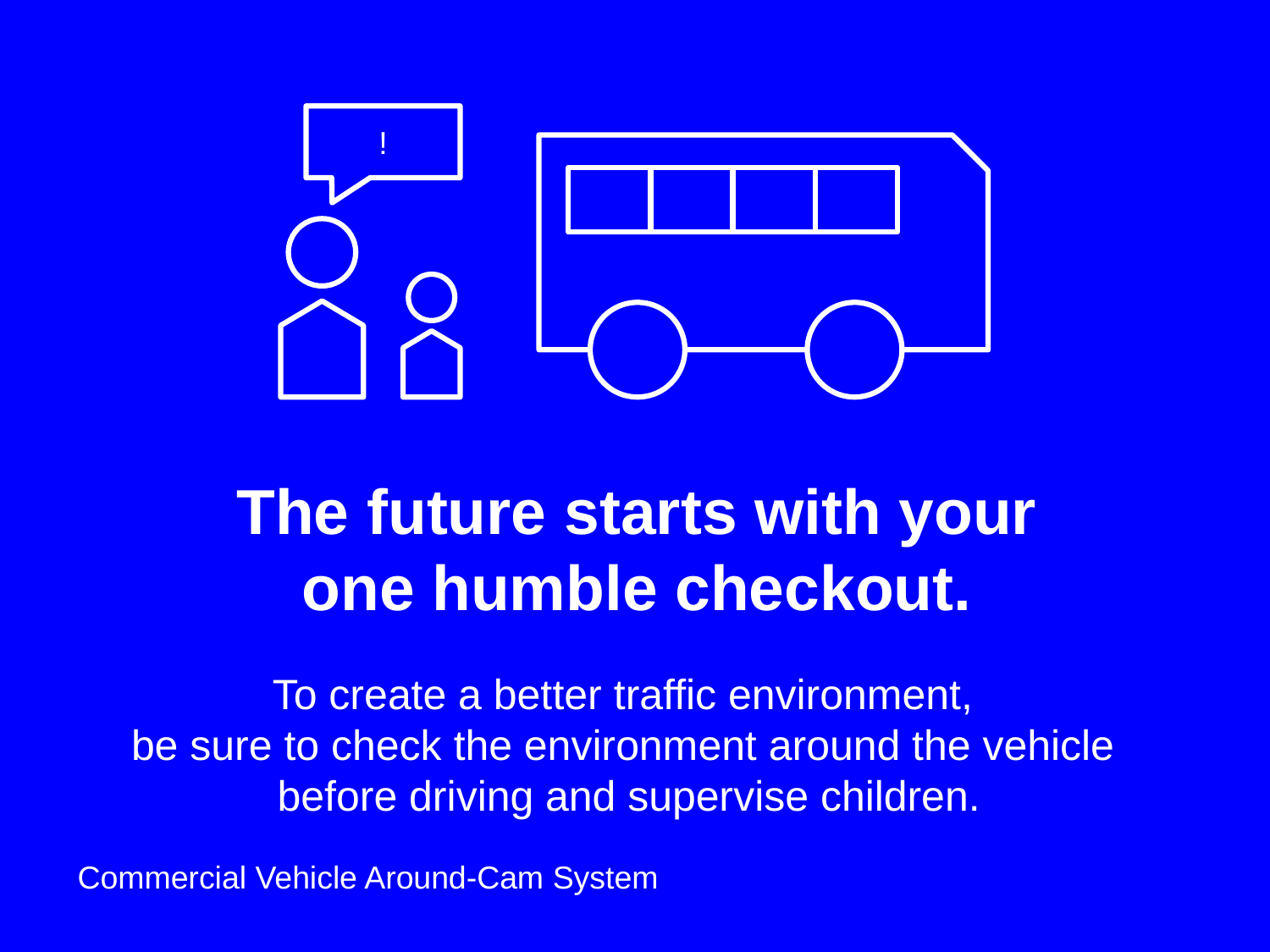

!

The future starts with your
one humble checkout.
To create a better traffic environment,
be sure to check the environment around the vehicle
before driving and supervise children.
Commercial Vehicle Around-Cam System